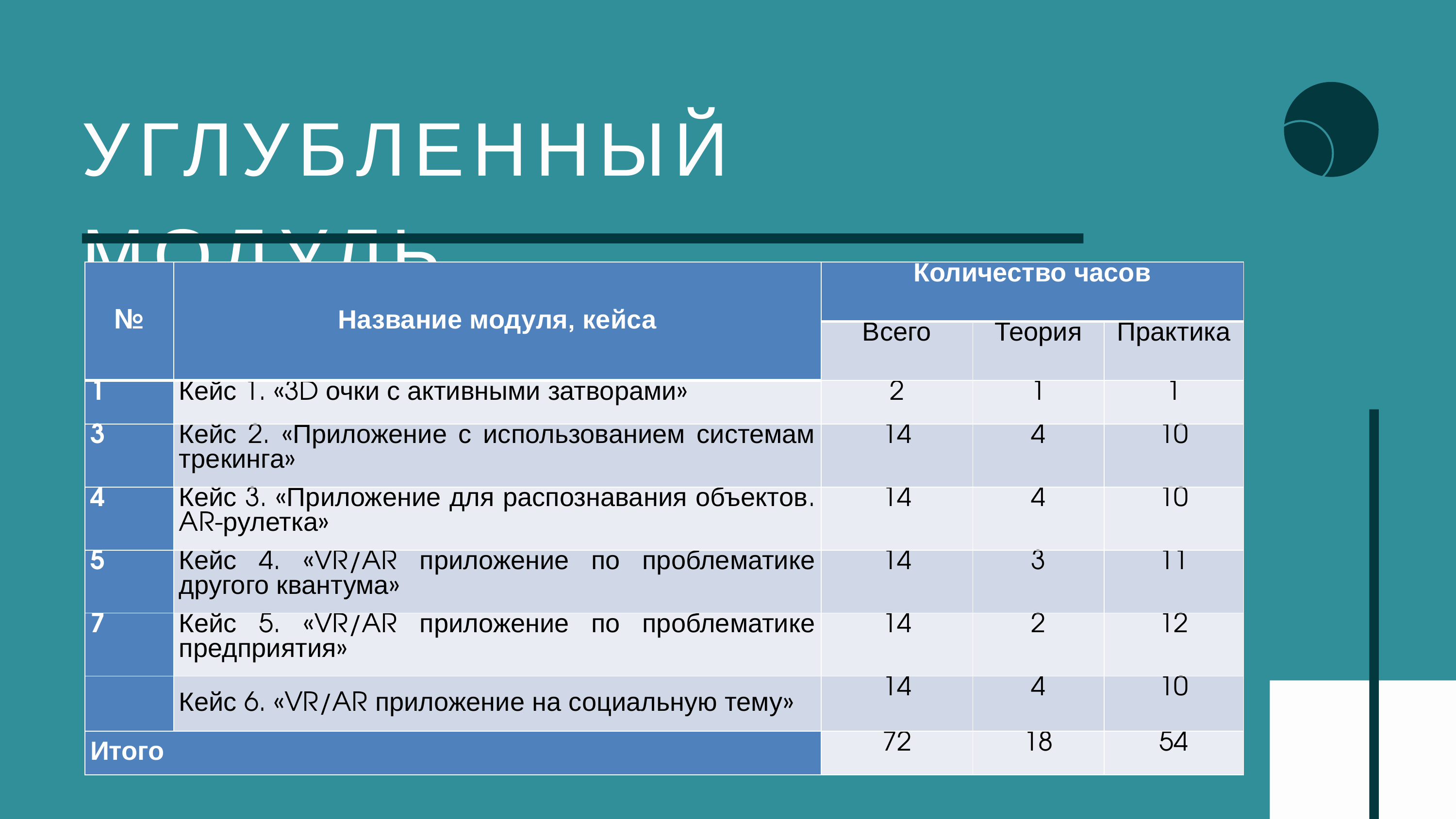

УГЛУБЛЕННЫЙ МОДУЛЬ

| № | Название модуля, кейса | Количество часов |  |  |
| --- | --- | --- | --- | --- |
|  |  | Всего | Теория | Практика |
| 1 | Кейс 1. «3D очки с активными затворами» | 2 | 1 | 1 |
| 3 | Кейс 2. «Приложение с использованием системам трекинга» | 14 | 4 | 10 |
| 4 | Кейс 3. «Приложение для распознавания объектов. AR-рулетка» | 14 | 4 | 10 |
| 5 | Кейс 4. «VR/AR приложение по проблематике другого квантума» | 14 | 3 | 11 |
| 7 | Кейс 5. «VR/AR приложение по проблематике предприятия» | 14 | 2 | 12 |
|  | Кейс 6. «VR/AR приложение на социальную тему» | 14 | 4 | 10 |
| Итого |  | 72 | 18 | 54 |